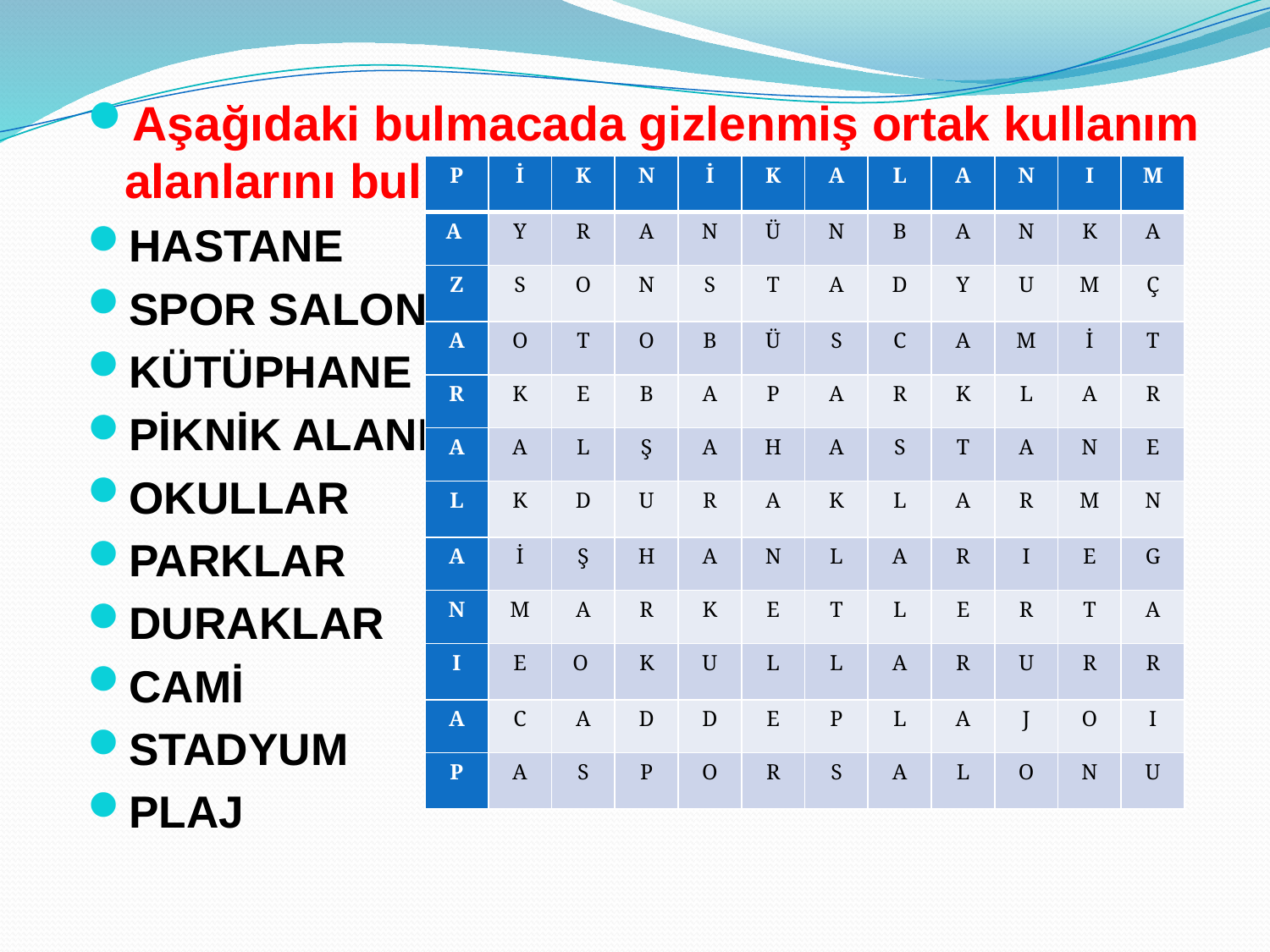

Aşağıdaki bulmacada gizlenmiş ortak kullanım alanlarını bulunuz.
HASTANE
SPOR SALONU
KÜTÜPHANE
PİKNİK ALANI
OKULLAR
PARKLAR
DURAKLAR
CAMİ
STADYUM
PLAJ

| P | İ | K | N | İ | K | A | L | A | N | I | M |
| --- | --- | --- | --- | --- | --- | --- | --- | --- | --- | --- | --- |
| A | Y | R | A | N | Ü | N | B | A | N | K | A |
| Z | S | O | N | S | T | A | D | Y | U | M | Ç |
| A | O | T | O | B | Ü | S | C | A | M | İ | T |
| R | K | E | B | A | P | A | R | K | L | A | R |
| A | A | L | Ş | A | H | A | S | T | A | N | E |
| L | K | D | U | R | A | K | L | A | R | M | N |
| A | İ | Ş | H | A | N | L | A | R | I | E | G |
| N | M | A | R | K | E | T | L | E | R | T | A |
| I | E | O | K | U | L | L | A | R | U | R | R |
| A | C | A | D | D | E | P | L | A | J | O | I |
| P | A | S | P | O | R | S | A | L | O | N | U |